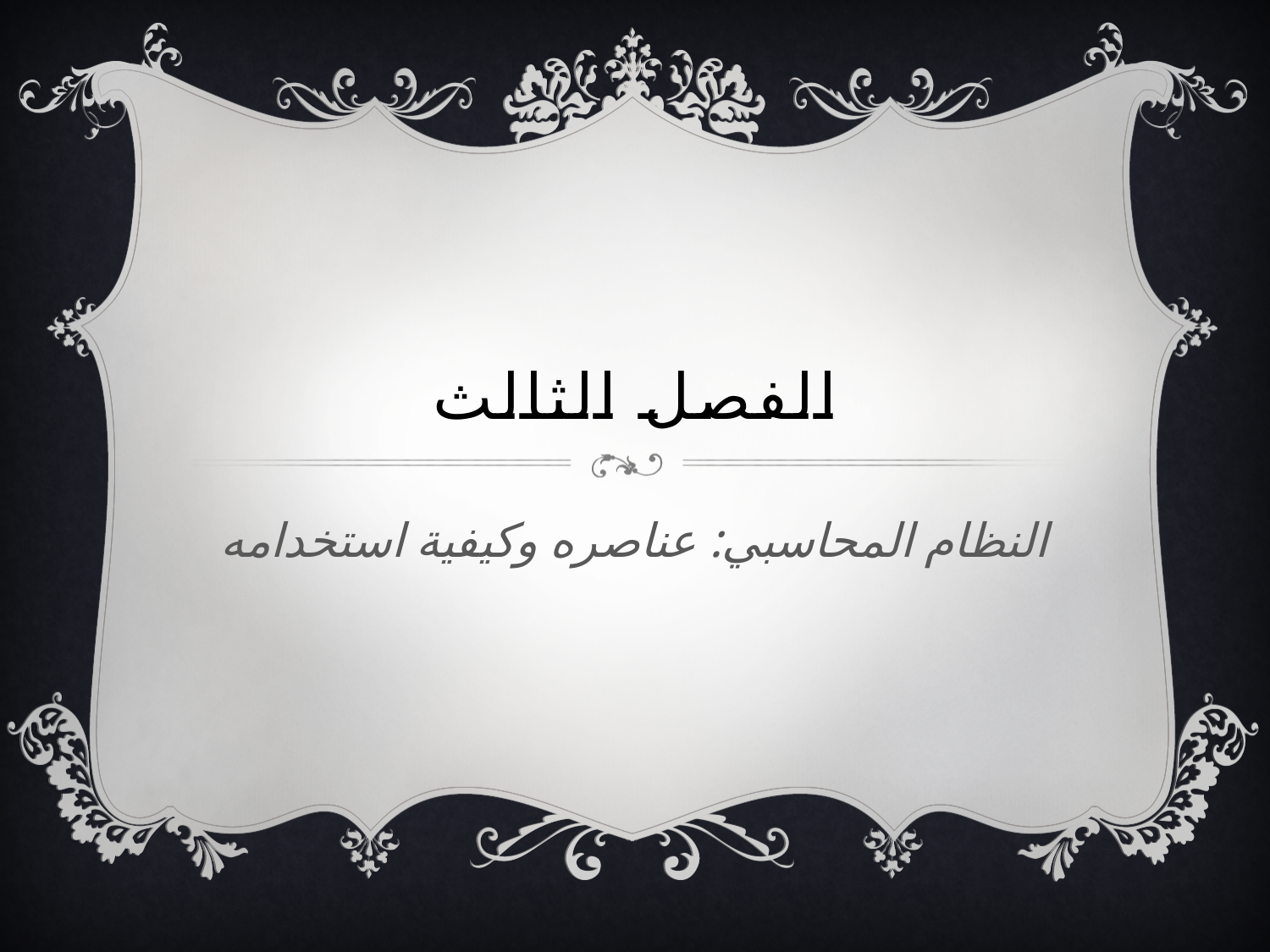

# الفصل الثالث
النظام المحاسبي: عناصره وكيفية استخدامه